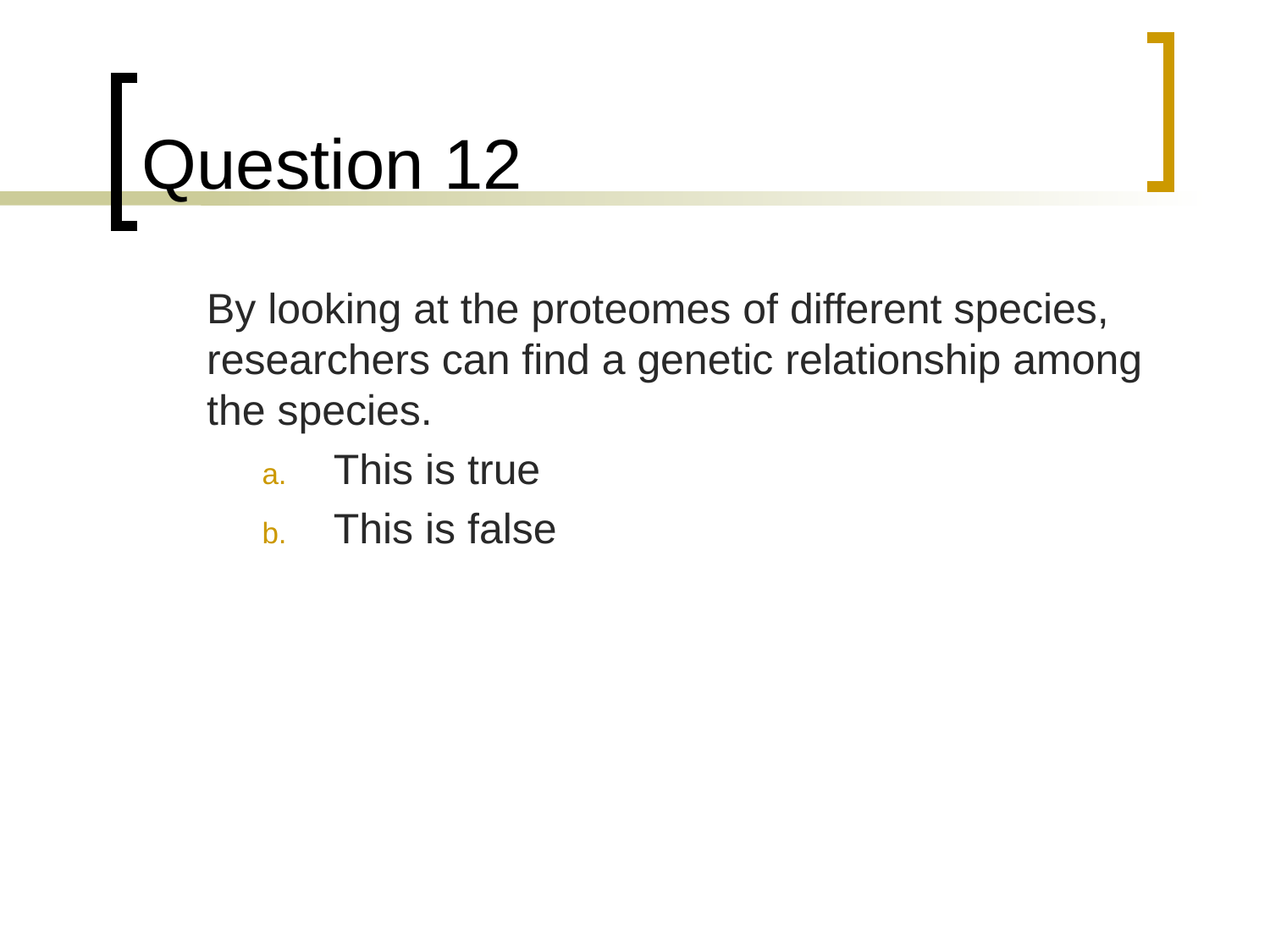

# Question 12
	By looking at the proteomes of different species, researchers can find a genetic relationship among the species.
This is true
This is false